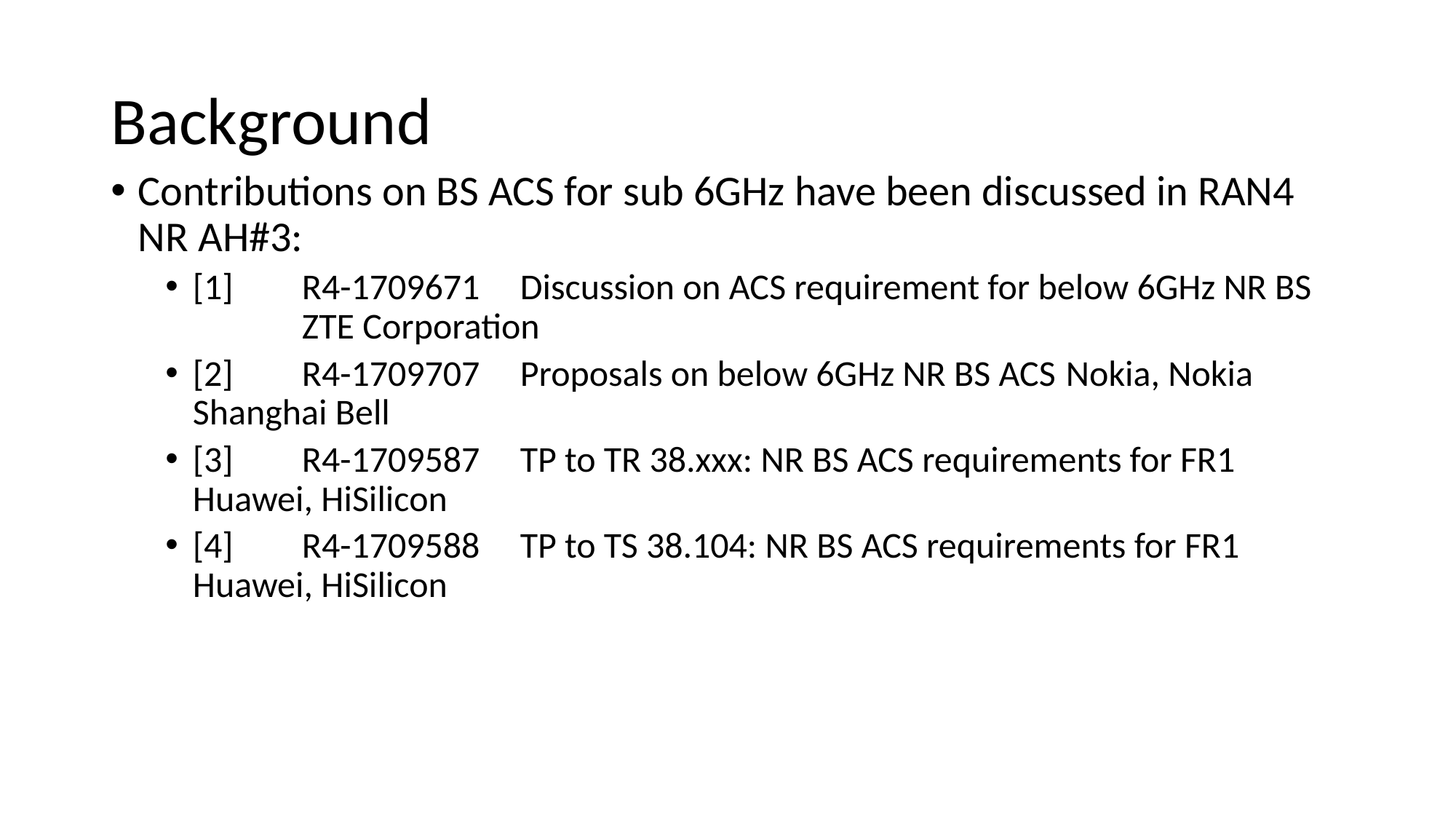

# Background
Contributions on BS ACS for sub 6GHz have been discussed in RAN4 NR AH#3:
[1]	R4-1709671	Discussion on ACS requirement for below 6GHz NR BS	ZTE Corporation
[2]	R4-1709707	Proposals on below 6GHz NR BS ACS	Nokia, Nokia Shanghai Bell
[3]	R4-1709587	TP to TR 38.xxx: NR BS ACS requirements for FR1	Huawei, HiSilicon
[4]	R4-1709588	TP to TS 38.104: NR BS ACS requirements for FR1	Huawei, HiSilicon